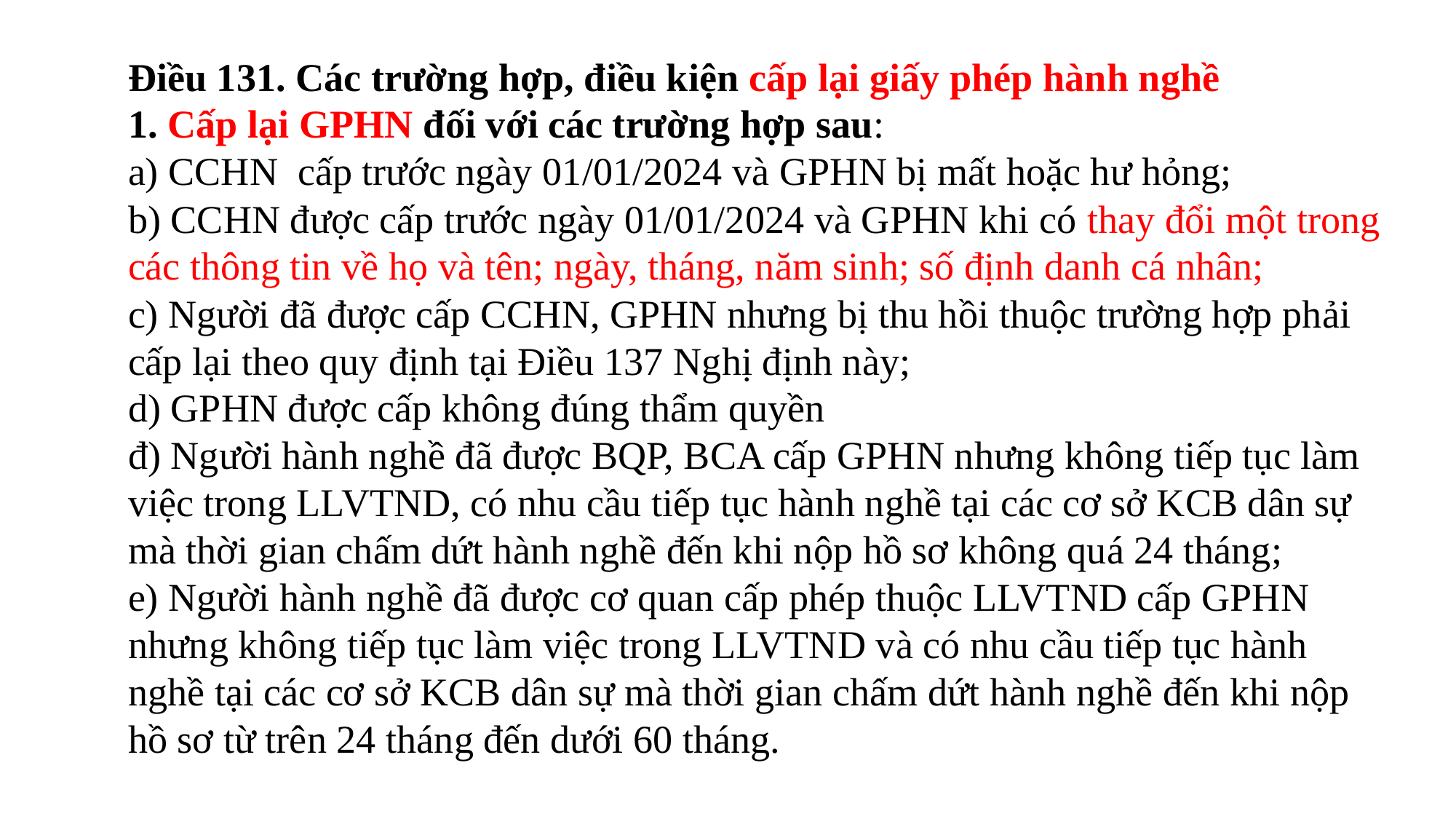

Điều 131. Các trường hợp, điều kiện cấp lại giấy phép hành nghề
1. Cấp lại GPHN đối với các trường hợp sau:
a) CCHN  cấp trước ngày 01/01/2024 và GPHN bị mất hoặc hư hỏng;
b) CCHN được cấp trước ngày 01/01/2024 và GPHN khi có thay đổi một trong các thông tin về họ và tên; ngày, tháng, năm sinh; số định danh cá nhân;
c) Người đã được cấp CCHN, GPHN nhưng bị thu hồi thuộc trường hợp phải cấp lại theo quy định tại Điều 137 Nghị định này;
d) GPHN được cấp không đúng thẩm quyền
đ) Người hành nghề đã được BQP, BCA cấp GPHN nhưng không tiếp tục làm việc trong LLVTND, có nhu cầu tiếp tục hành nghề tại các cơ sở KCB dân sự mà thời gian chấm dứt hành nghề đến khi nộp hồ sơ không quá 24 tháng;
e) Người hành nghề đã được cơ quan cấp phép thuộc LLVTND cấp GPHN nhưng không tiếp tục làm việc trong LLVTND và có nhu cầu tiếp tục hành nghề tại các cơ sở KCB dân sự mà thời gian chấm dứt hành nghề đến khi nộp hồ sơ từ trên 24 tháng đến dưới 60 tháng.